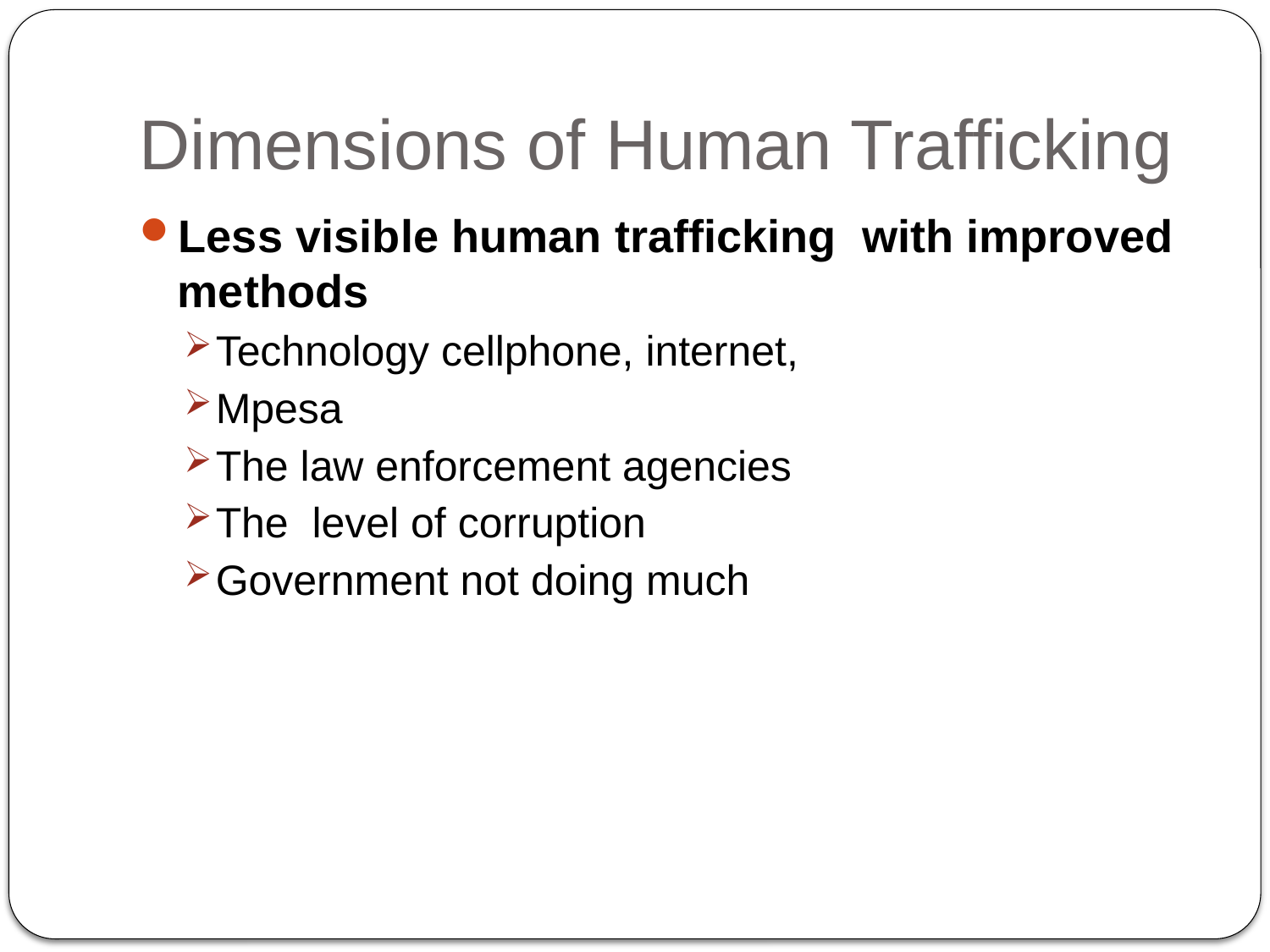

# Dimensions of Human Trafficking
Less visible human trafficking  with improved methods
Technology cellphone, internet,
Mpesa
The law enforcement agencies
The  level of corruption
Government not doing much